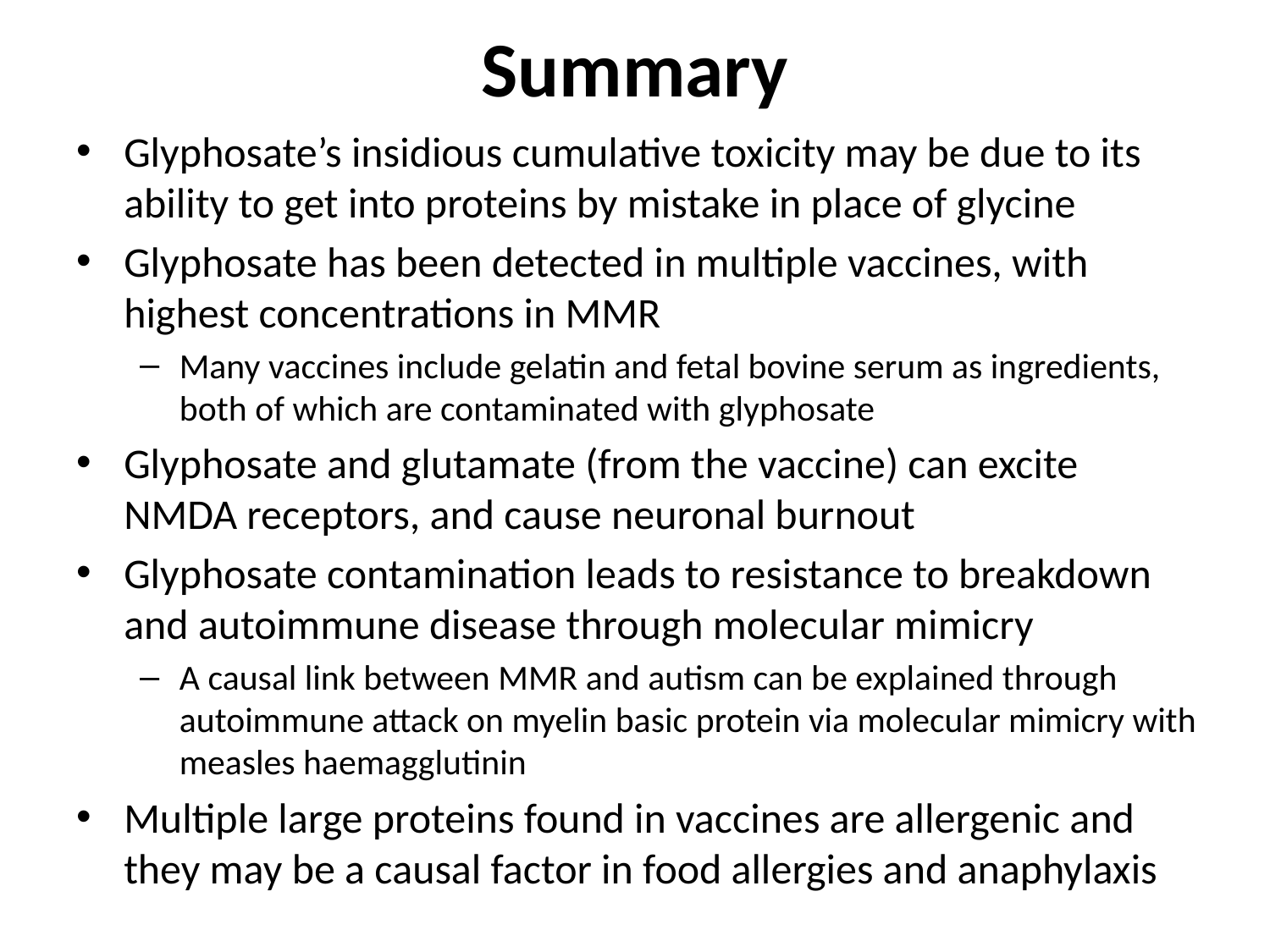

# Summary
Glyphosate’s insidious cumulative toxicity may be due to its ability to get into proteins by mistake in place of glycine
Glyphosate has been detected in multiple vaccines, with highest concentrations in MMR
Many vaccines include gelatin and fetal bovine serum as ingredients, both of which are contaminated with glyphosate
Glyphosate and glutamate (from the vaccine) can excite   NMDA receptors, and cause neuronal burnout
Glyphosate contamination leads to resistance to breakdown and autoimmune disease through molecular mimicry
A causal link between MMR and autism can be explained through autoimmune attack on myelin basic protein via molecular mimicry with measles haemagglutinin
Multiple large proteins found in vaccines are allergenic and they may be a causal factor in food allergies and anaphylaxis